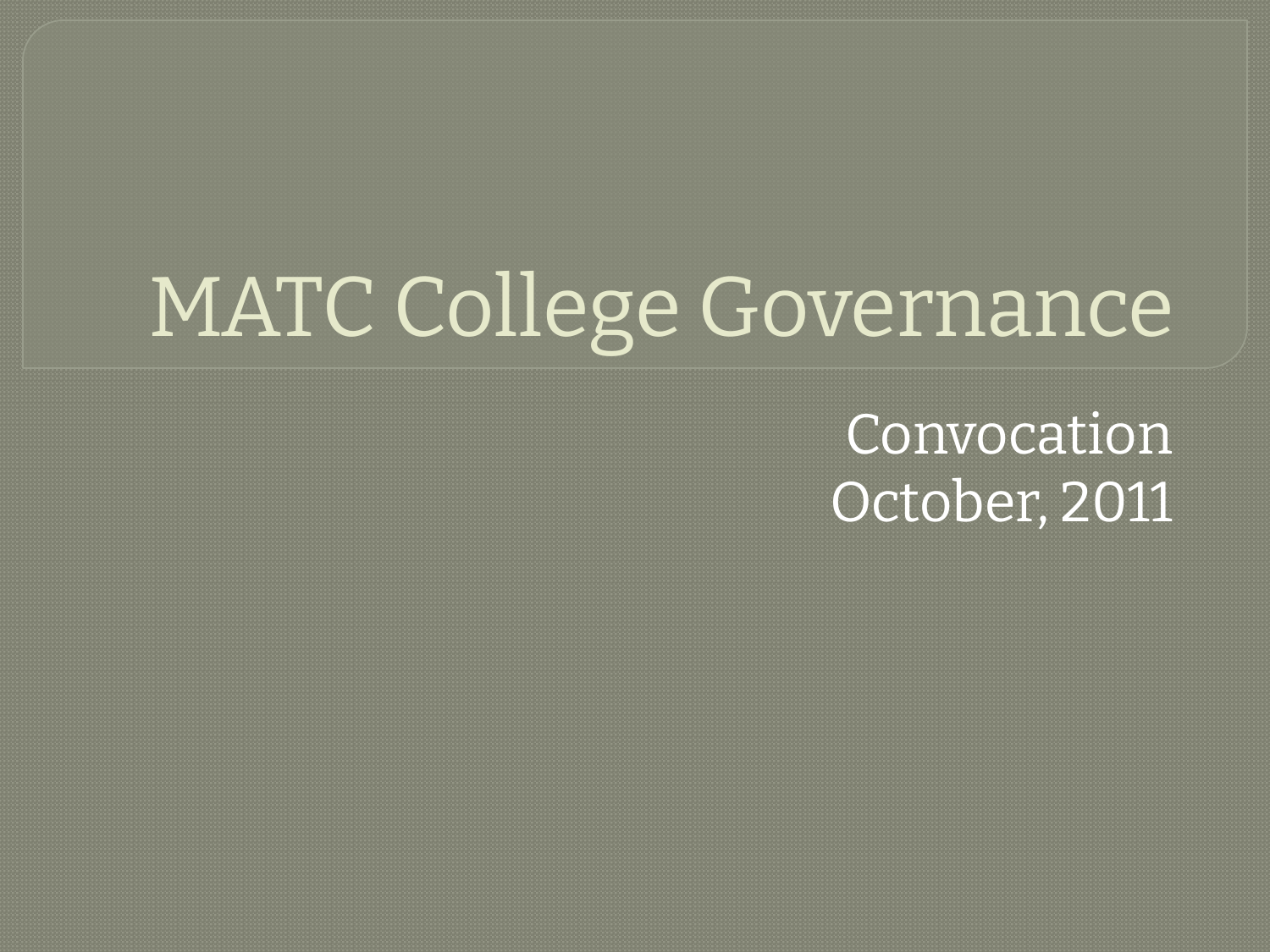

# MATC College Governance
Convocation
October, 2011